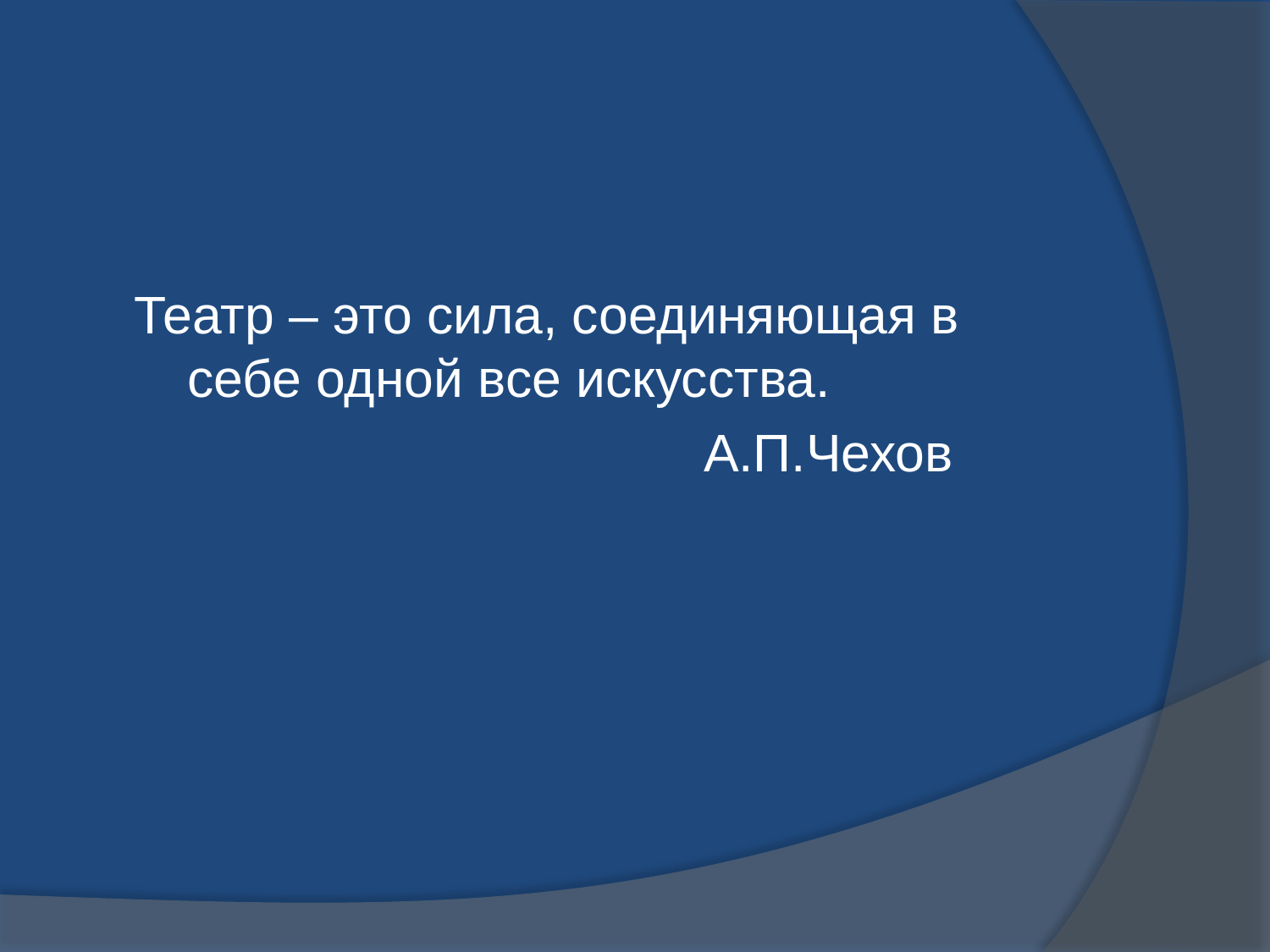

Театр – это сила, соединяющая в себе одной все искусства.
                                       А.П.Чехов